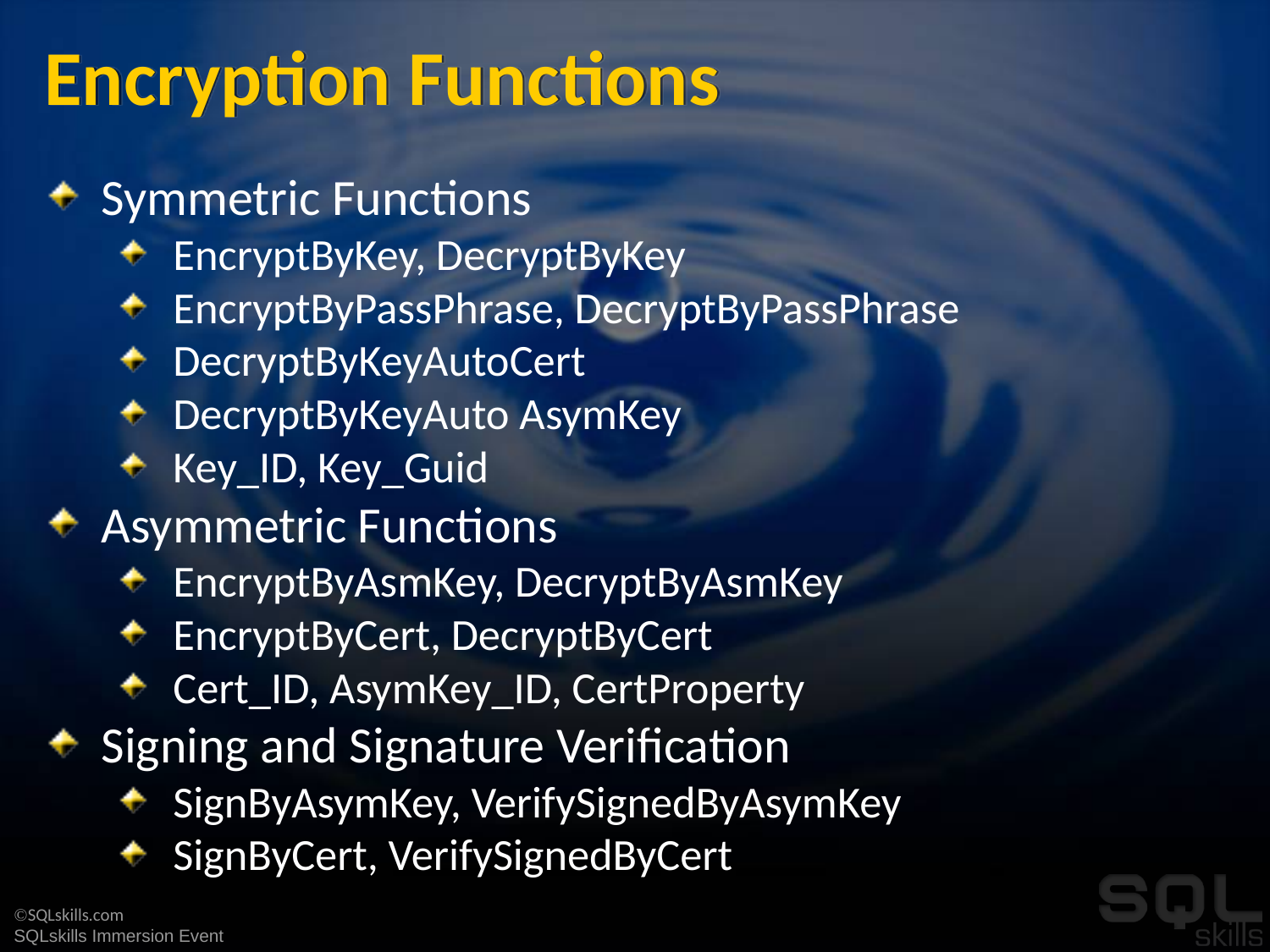

# Encryption Functions
Symmetric Functions
EncryptByKey, DecryptByKey
EncryptByPassPhrase, DecryptByPassPhrase
DecryptByKeyAutoCert
DecryptByKeyAuto AsymKey
Key_ID, Key_Guid
Asymmetric Functions
EncryptByAsmKey, DecryptByAsmKey
EncryptByCert, DecryptByCert
Cert_ID, AsymKey_ID, CertProperty
Signing and Signature Verification
SignByAsymKey, VerifySignedByAsymKey
SignByCert, VerifySignedByCert